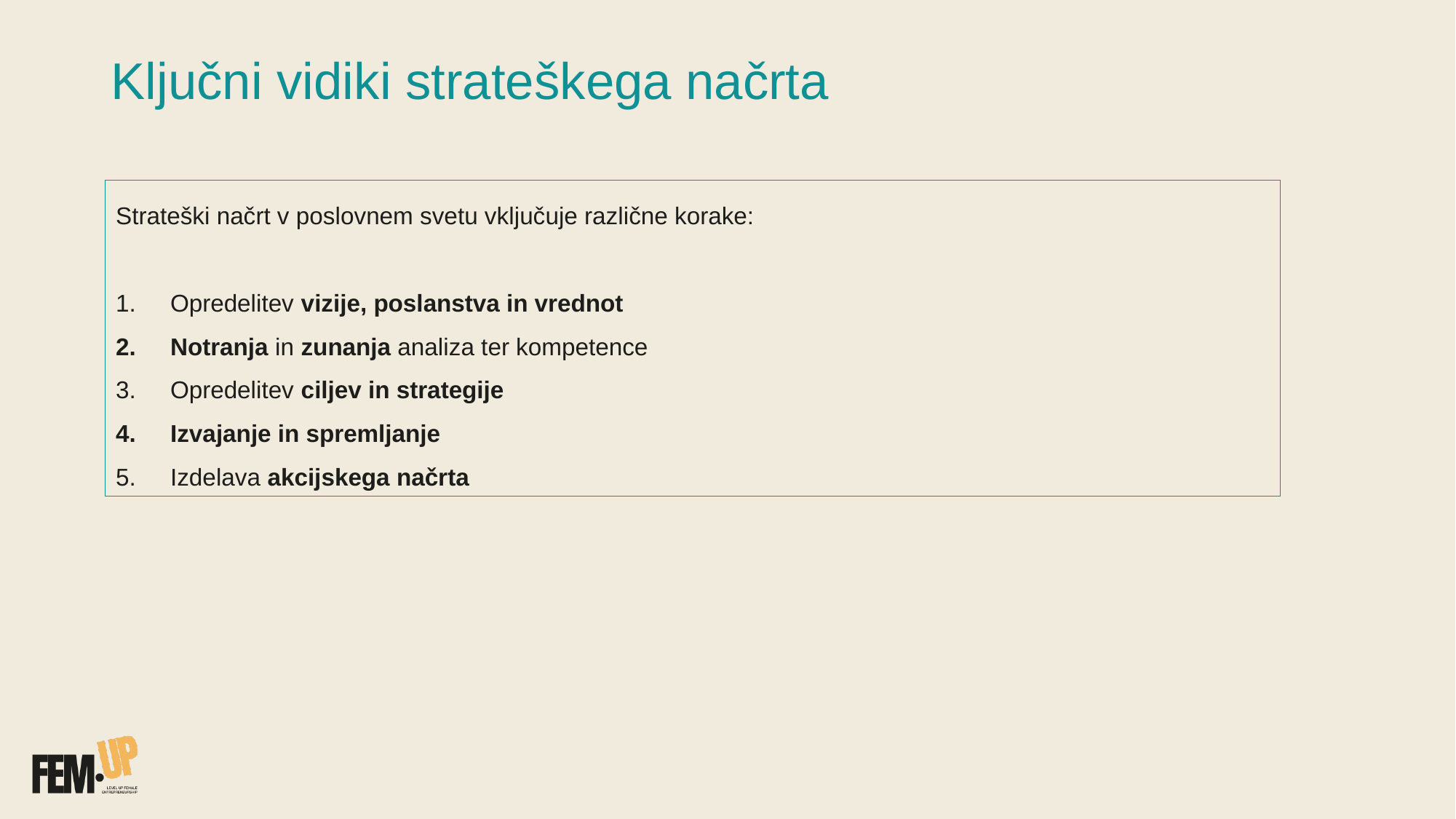

Ključni vidiki strateškega načrta
Strateški načrt v poslovnem svetu vključuje različne korake:

Opredelitev vizije, poslanstva in vrednot
Notranja in zunanja analiza ter kompetence
Opredelitev ciljev in strategije
Izvajanje in spremljanje
Izdelava akcijskega načrta